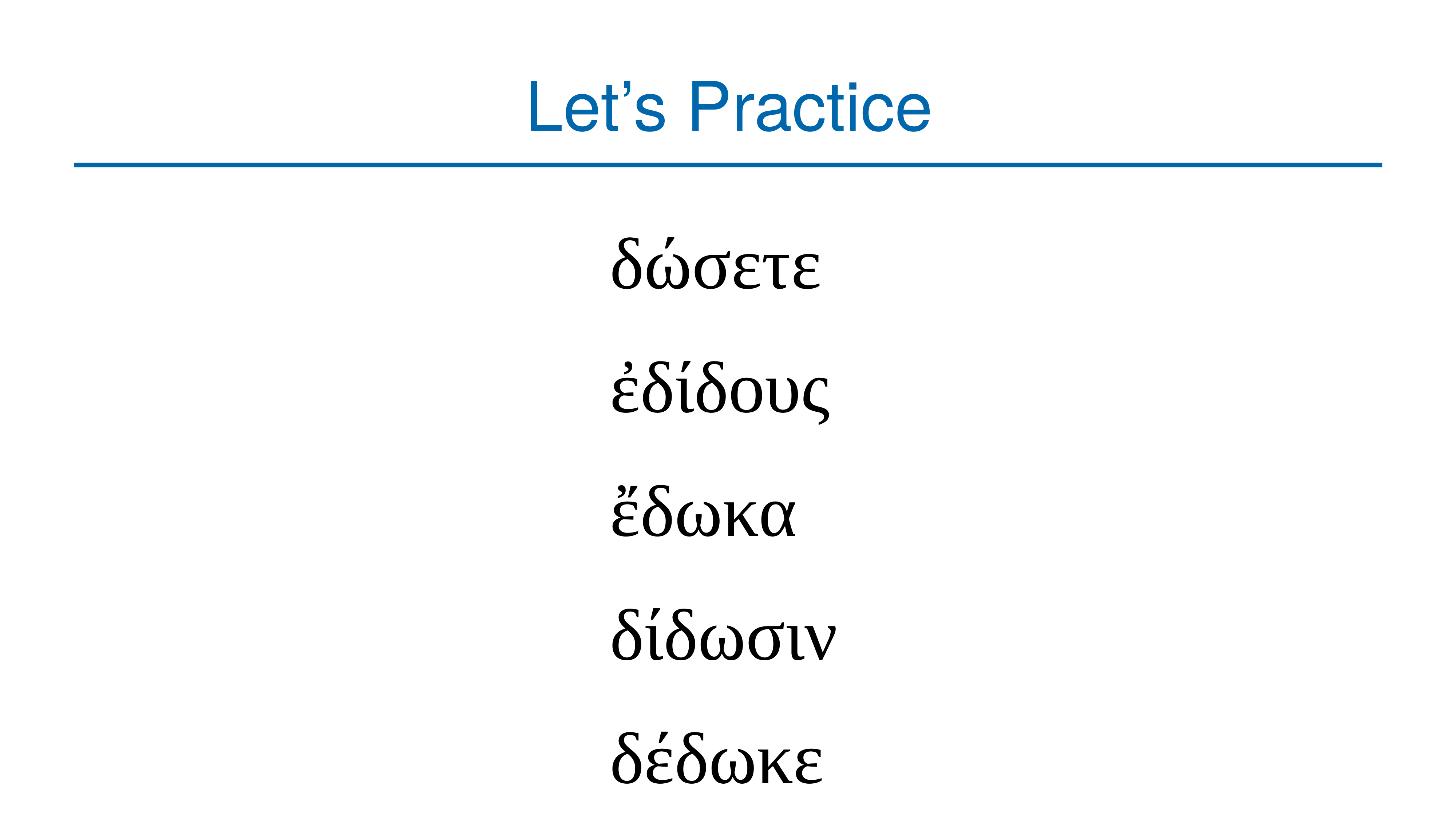

# Let’s Practice
δώσετε
ἐδίδους
ἔδωκα
δίδωσιν
δέδωκε